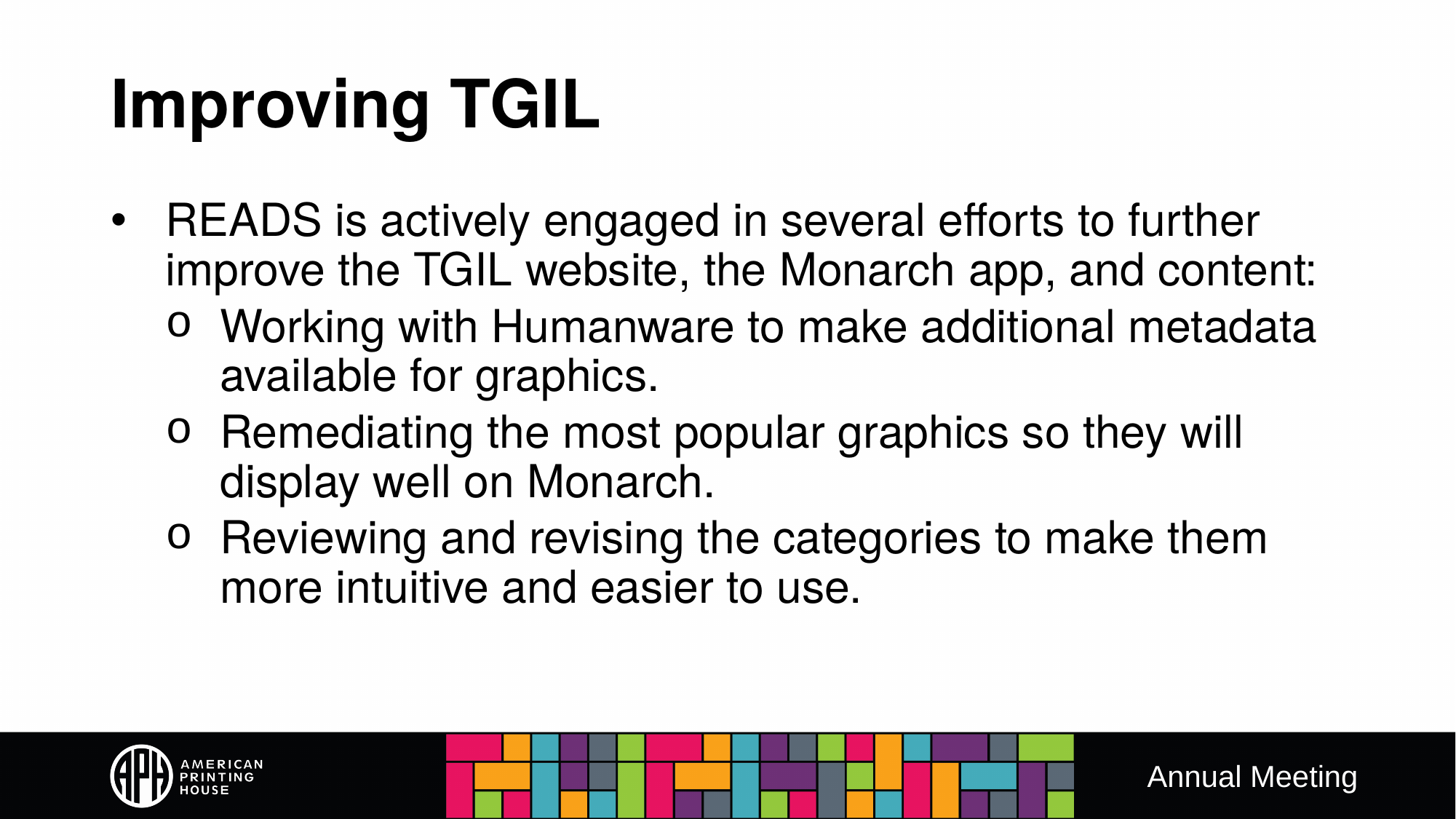

# Improving TGIL
READS is actively engaged in several efforts to further improve the TGIL website, the Monarch app, and content:
Working with Humanware to make additional metadata available for graphics.
Remediating the most popular graphics so they will display well on Monarch.
Reviewing and revising the categories to make them more intuitive and easier to use.